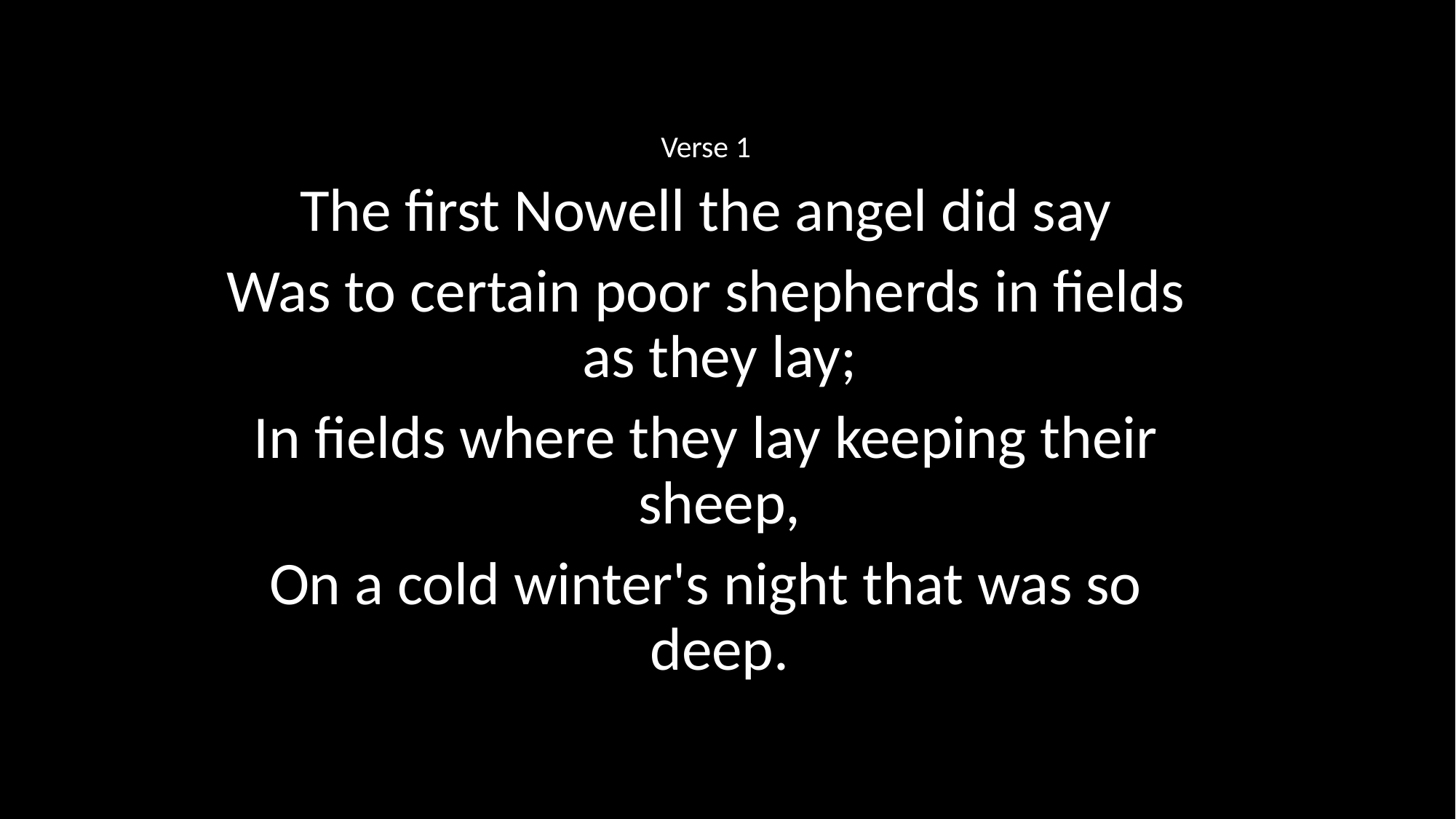

Verse 1
The first Nowell the angel did say
Was to certain poor shepherds in fields as they lay;
In fields where they lay keeping their sheep,
On a cold winter's night that was so deep.